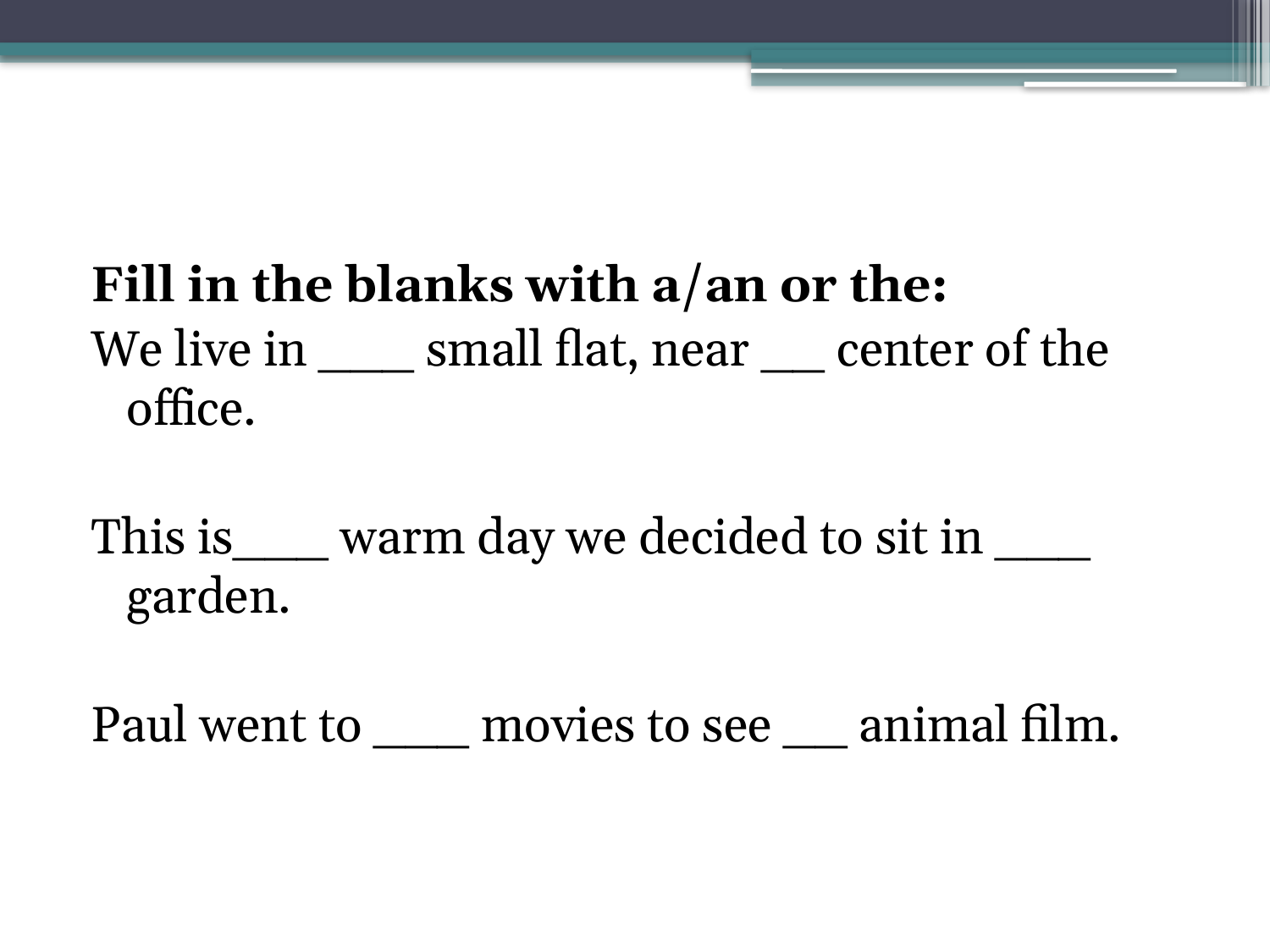

Fill in the blanks with a/an or the:
We live in ___ small flat, near __ center of the office.

This is___ warm day we decided to sit in ___ garden.

Paul went to ___ movies to see __ animal film.